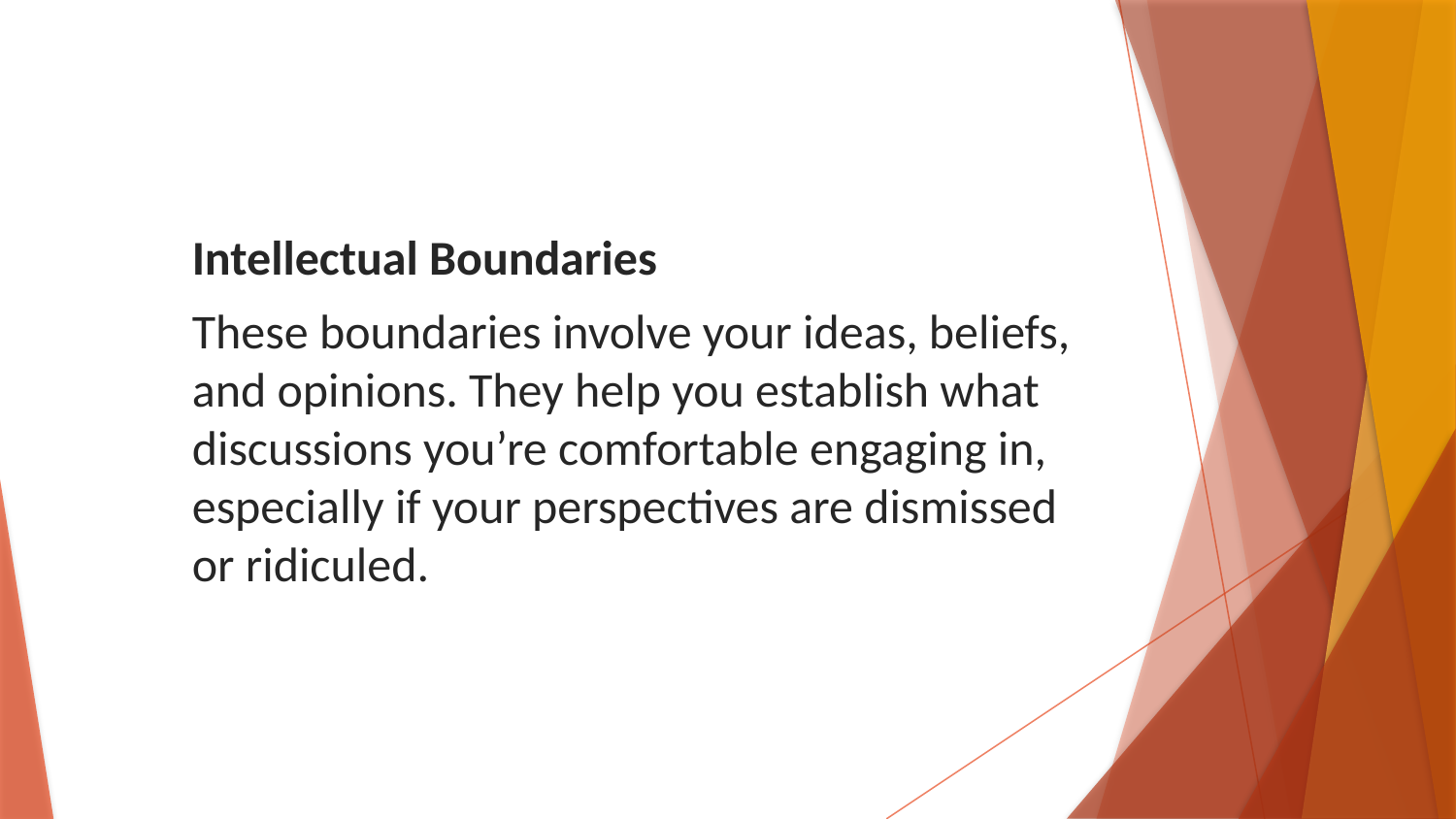

Intellectual Boundaries
These boundaries involve your ideas, beliefs, and opinions. They help you establish what discussions you’re comfortable engaging in, especially if your perspectives are dismissed or ridiculed.